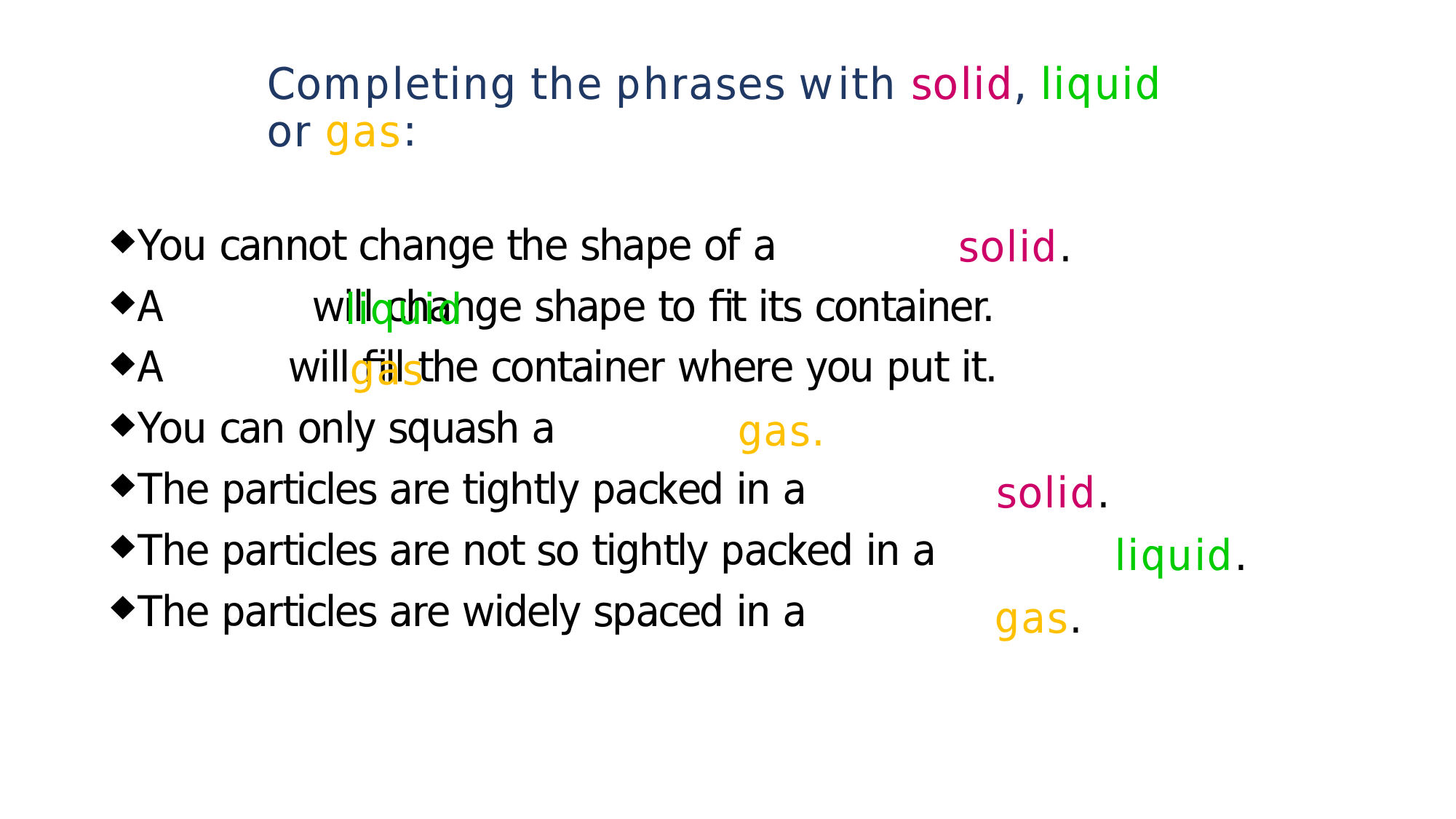

# Completing the phrases with solid, liquid or gas:
 solid.
You cannot change the shape of a
A            will change shape to fit its container.
A          will fill the container where you put it.
You can only squash a
The particles are tightly packed in a
The particles are not so tightly packed in a
The particles are widely spaced in a

 liquid
 gas
gas.
solid.
liquid.
gas.